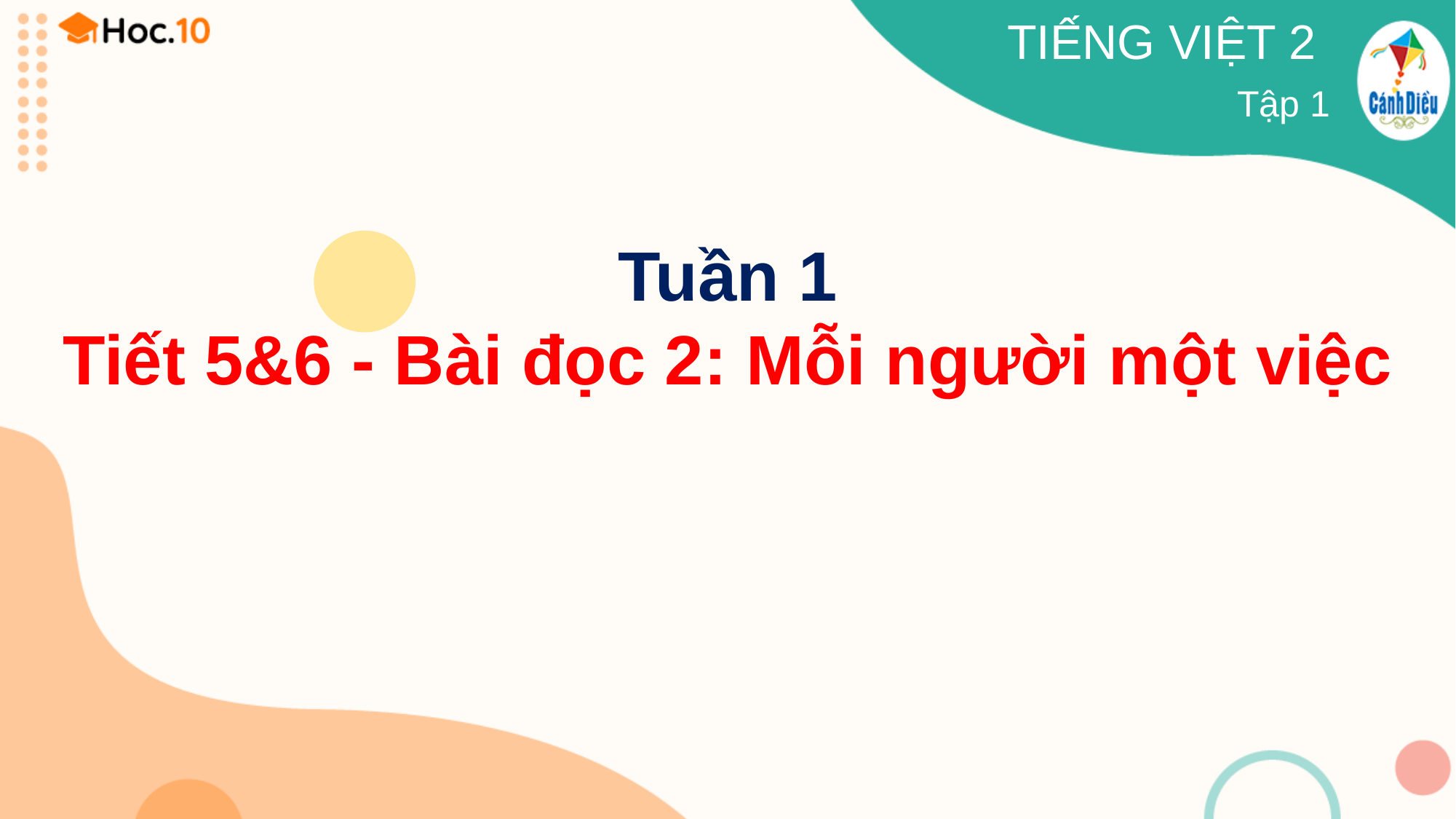

TIẾNG VIỆT 2
Tập 1
Tuần 1
Tiết 5&6 - Bài đọc 2: Mỗi người một việc